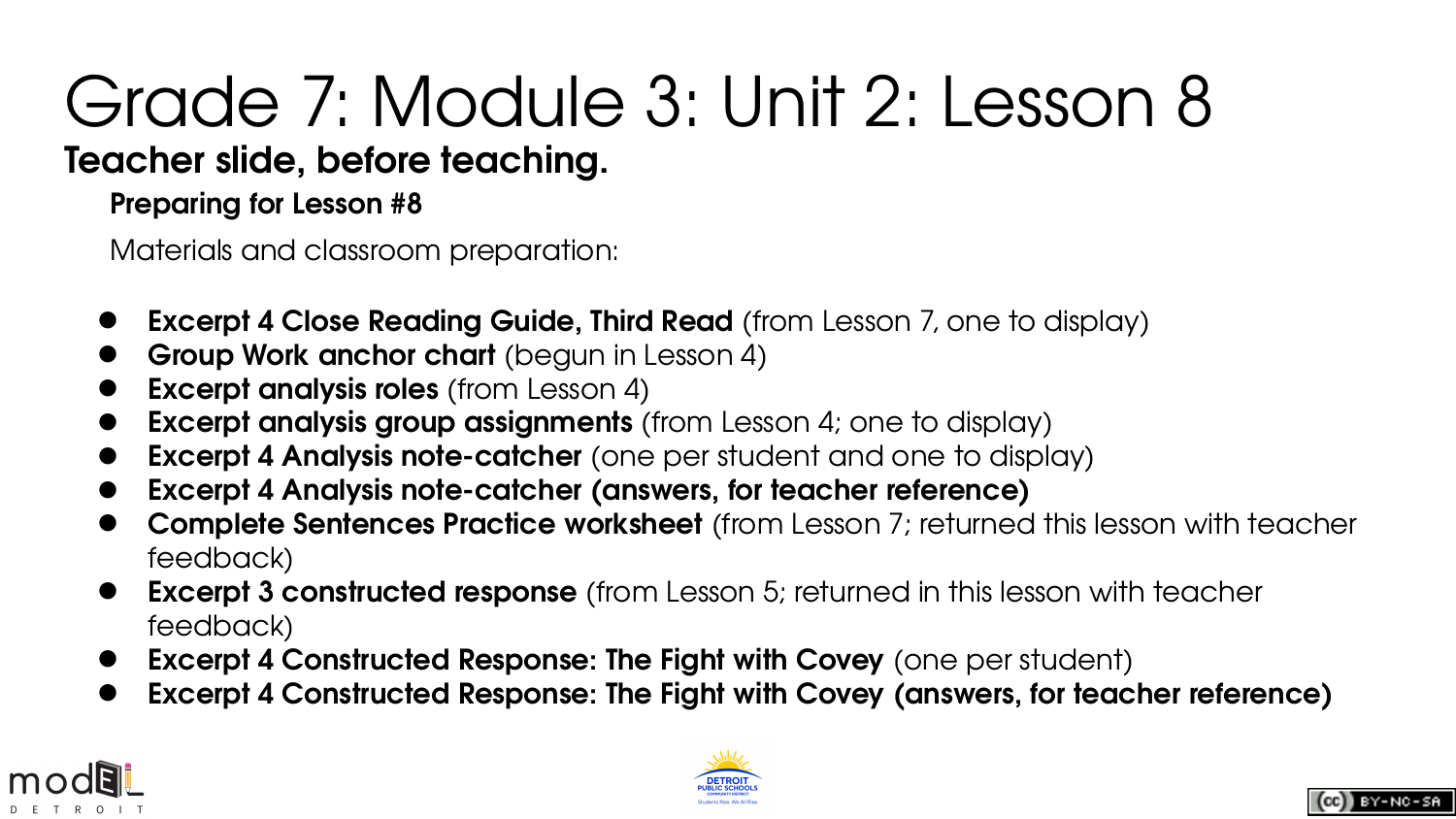

Grade 7: Module 3: Unit 2: Lesson 8
Teacher slide, before teaching.
Preparing for Lesson #8
Materials and classroom preparation:

Excerpt 4 Close Reading Guide, Third Read (from Lesson 7, one to display)
Group Work anchor chart (begun in Lesson 4)
Excerpt analysis roles (from Lesson 4)
Excerpt analysis group assignments (from Lesson 4; one to display)
Excerpt 4 Analysis note-catcher (one per student and one to display)
Excerpt 4 Analysis note-catcher (answers, for teacher reference)
Complete Sentences Practice worksheet (from Lesson 7; returned this lesson with teacher feedback)
Excerpt 3 constructed response (from Lesson 5; returned in this lesson with teacher feedback)
Excerpt 4 Constructed Response: The Fight with Covey (one per student)
Excerpt 4 Constructed Response: The Fight with Covey (answers, for teacher reference)